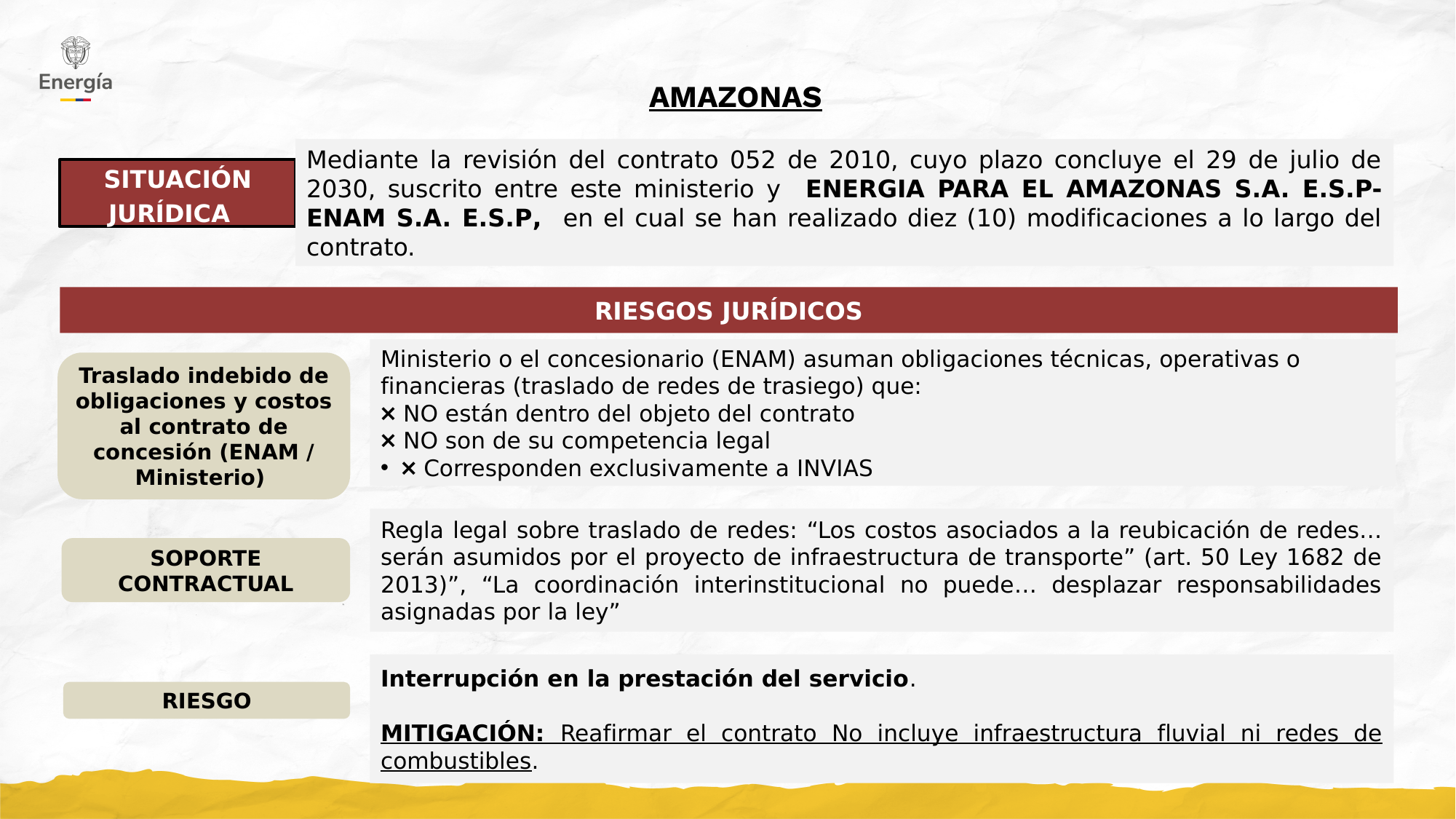

AMAZONAS
Mediante la revisión del contrato 052 de 2010, cuyo plazo concluye el 29 de julio de 2030, suscrito entre este ministerio y  ENERGIA PARA EL AMAZONAS S.A. E.S.P- ENAM S.A. E.S.P,  en el cual se han realizado diez (10) modificaciones a lo largo del contrato.
SITUACIÓN JURÍDICA
RIESGOS JURÍDICOS
Ministerio o el concesionario (ENAM) asuman obligaciones técnicas, operativas o financieras (traslado de redes de trasiego) que:
❌ NO están dentro del objeto del contrato
❌ NO son de su competencia legal
❌ Corresponden exclusivamente a INVIAS
Traslado indebido de obligaciones y costos al contrato de concesión (ENAM / Ministerio)
Regla legal sobre traslado de redes: “Los costos asociados a la reubicación de redes… serán asumidos por el proyecto de infraestructura de transporte” (art. 50 Ley 1682 de 2013)”, “La coordinación interinstitucional no puede… desplazar responsabilidades asignadas por la ley”
SOPORTE CONTRACTUAL
Interrupción en la prestación del servicio.

MITIGACIÓN: Reafirmar el contrato No incluye infraestructura fluvial ni redes de combustibles.
RIESGO